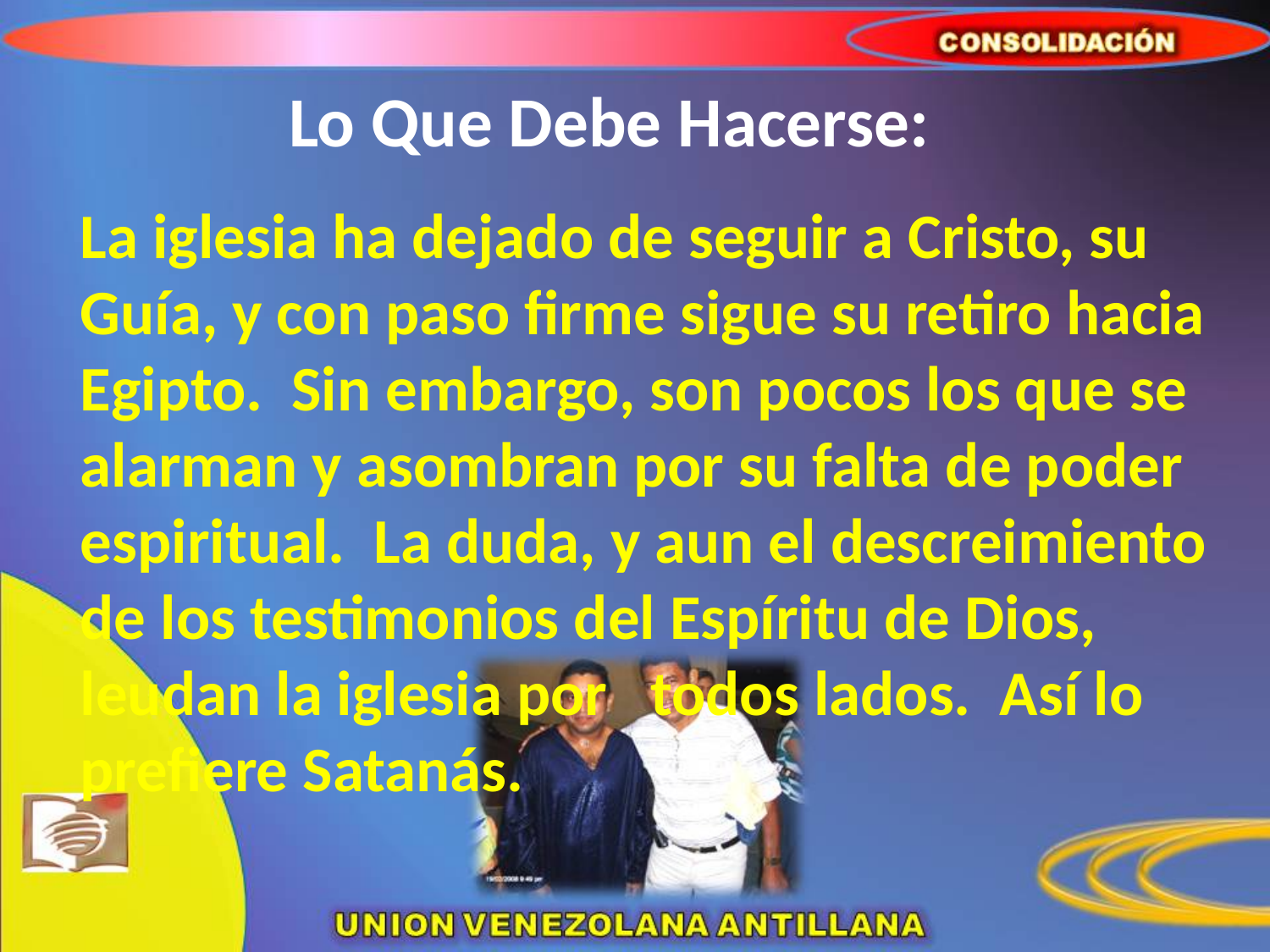

# Lo Que Debe Hacerse:
	La iglesia ha dejado de seguir a Cristo, su Guía, y con paso firme sigue su retiro hacia Egipto.  Sin embargo, son pocos los que se alarman y asombran por su falta de poder espiritual.  La duda, y aun el descreimiento de los testimonios del Espíritu de Dios, leudan la iglesia por   todos lados.  Así lo prefiere Satanás.